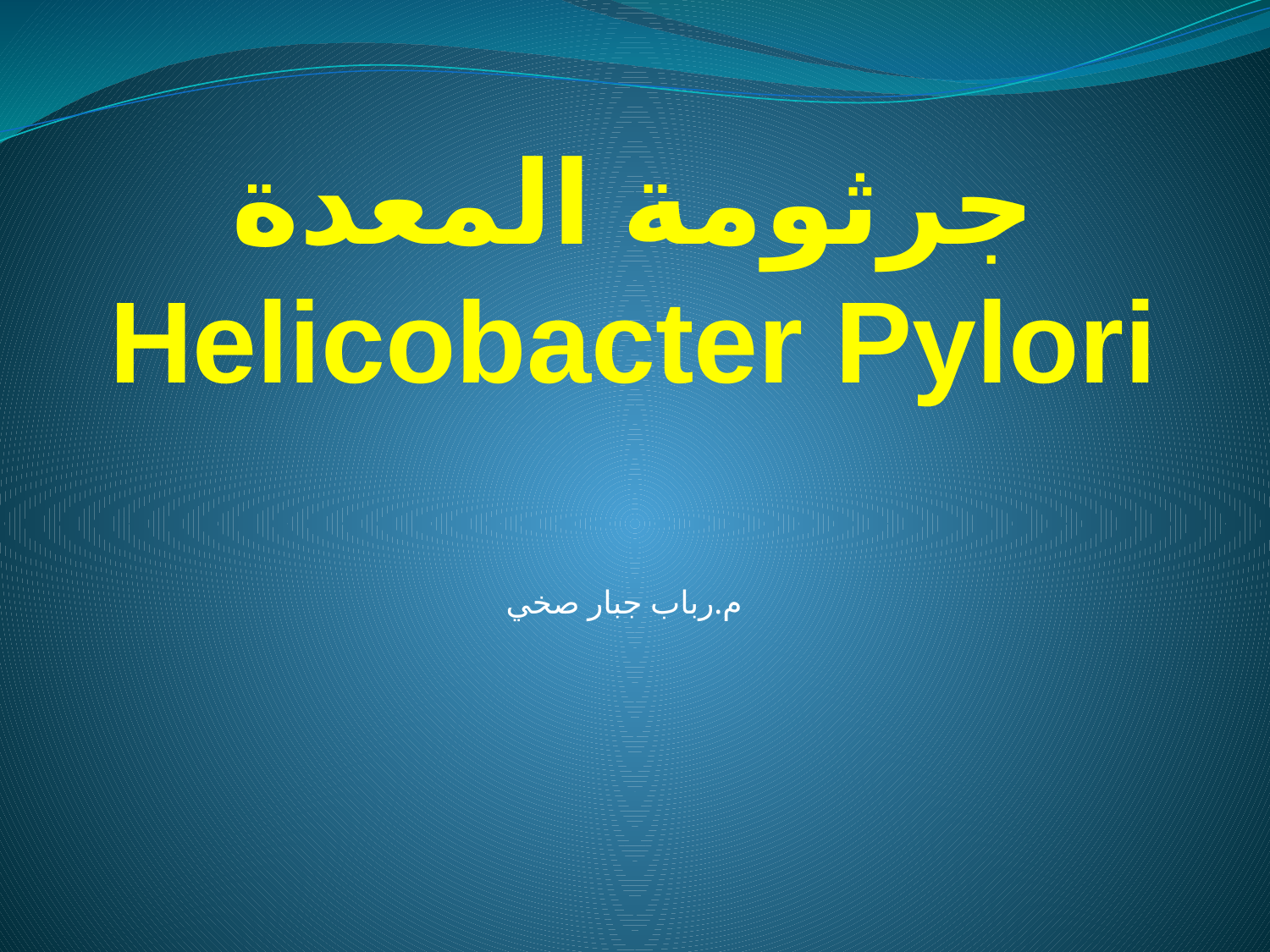

# جرثومة المعدة Helicobacter Pylori
م.رباب جبار صخي